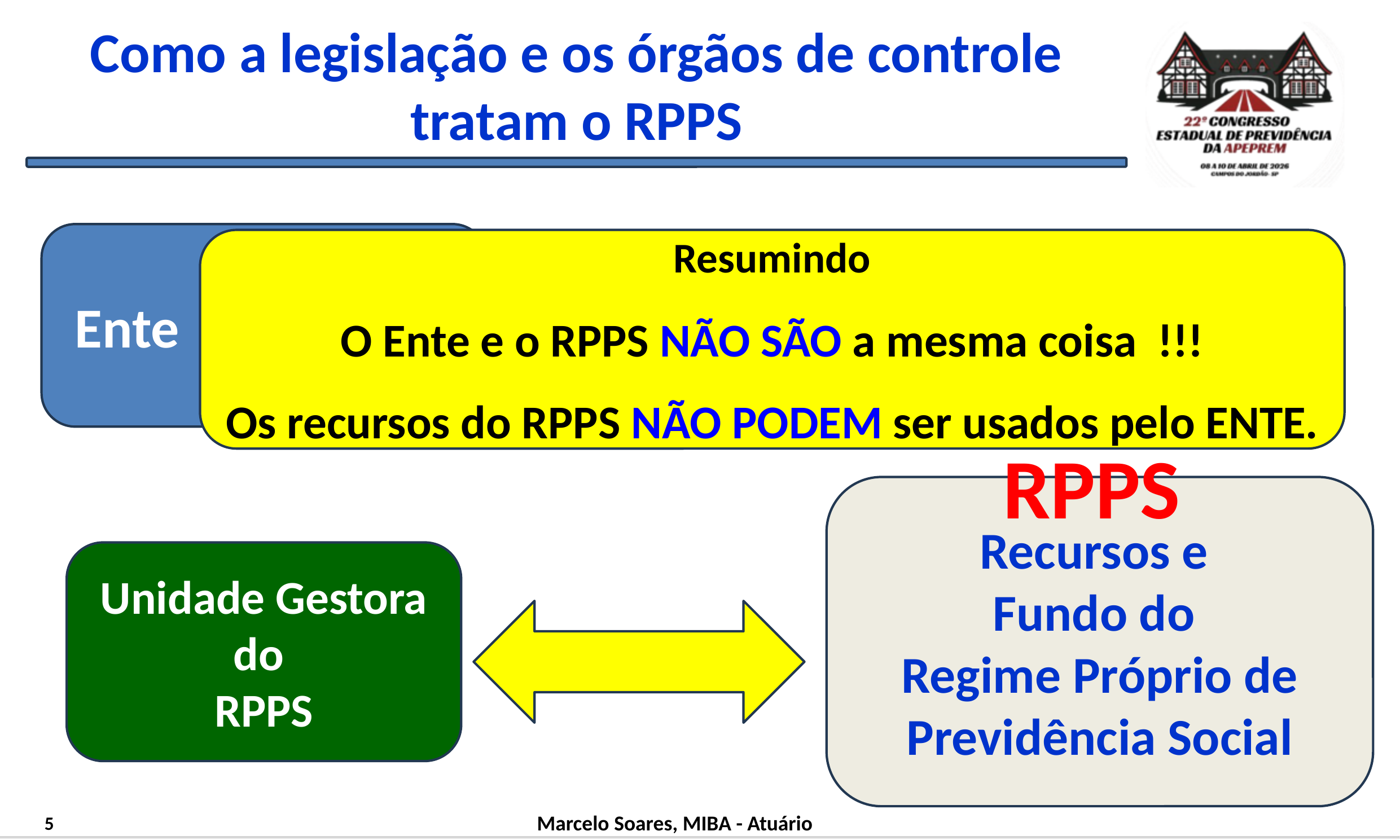

# Como a legislação e os órgãos de controle tratam o RPPS
Ente  Federativo
Resumindo

O Ente e o RPPS NÃO SÃO a mesma coisa  !!!

Os recursos do RPPS NÃO PODEM ser usados pelo ENTE.
RPPS
Recursos e
Fundo do
Regime Próprio de Previdência Social
Unidade Gestora do
RPPS

5
Marcelo Soares, MIBA - Atuário